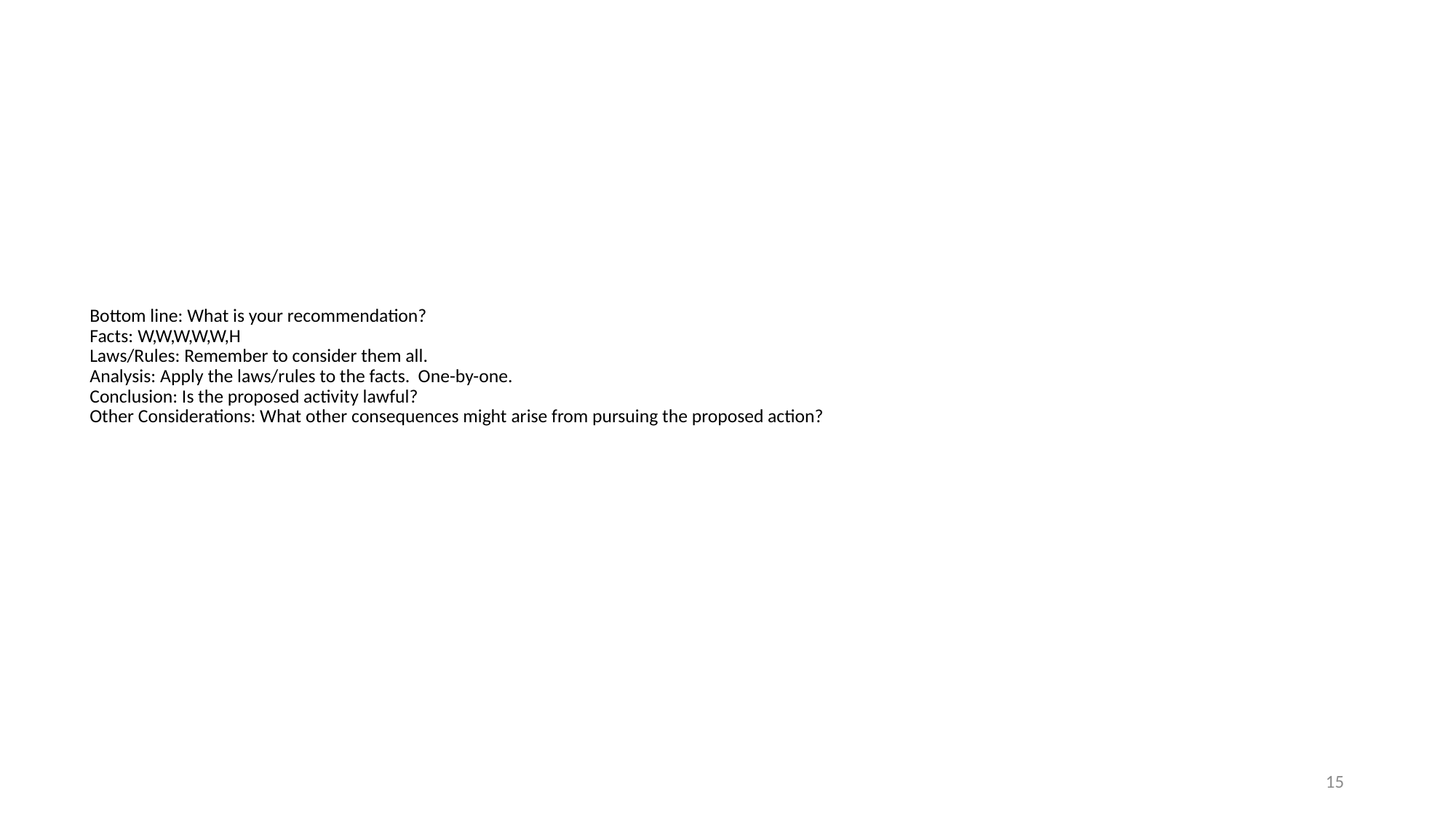

# Bottom line: What is your recommendation? Facts: W,W,W,W,W,H Laws/Rules: Remember to consider them all. Analysis: Apply the laws/rules to the facts.  One-by-one. Conclusion: Is the proposed activity lawful? Other Considerations: What other consequences might arise from pursuing the proposed action?
15